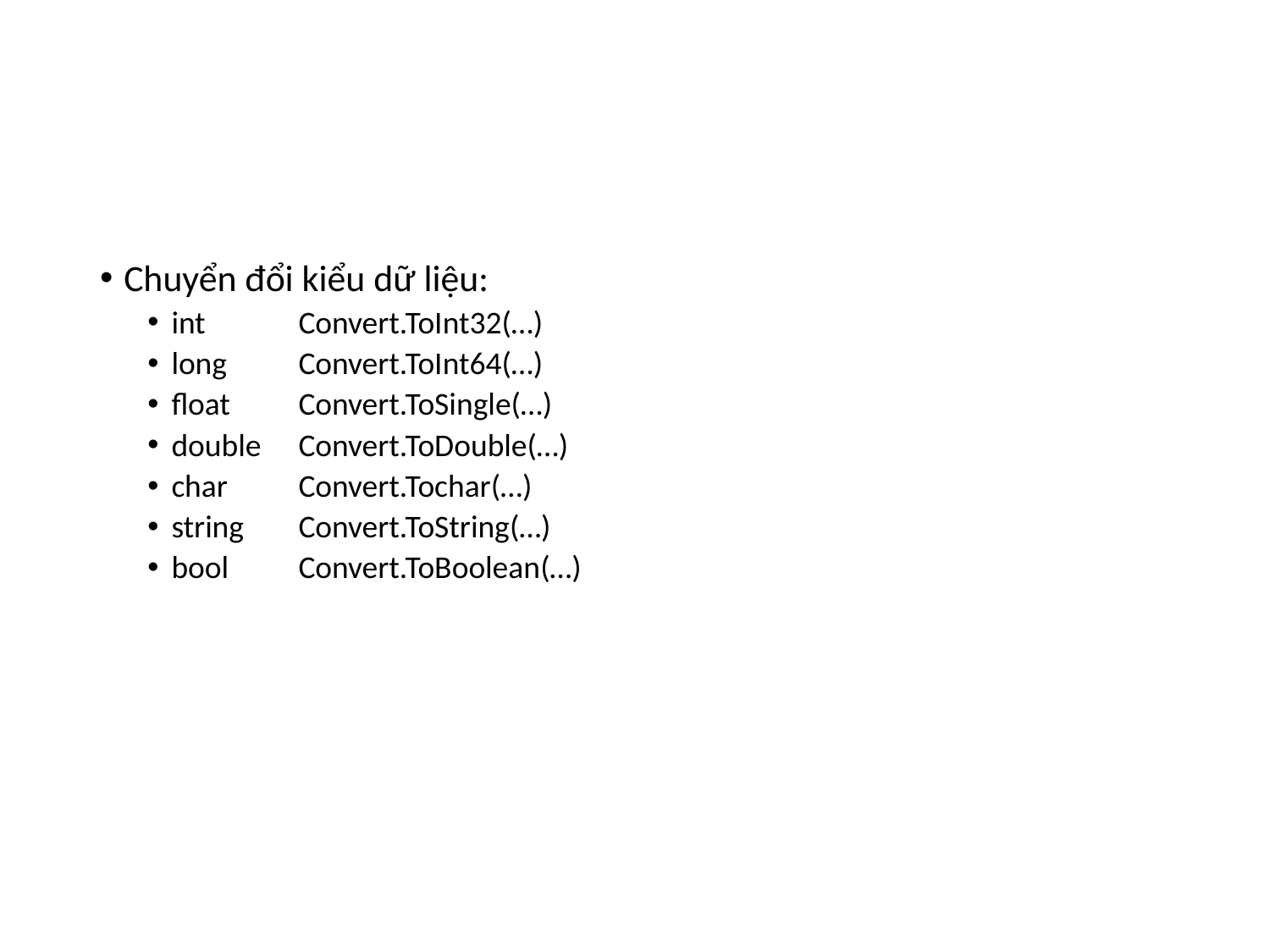

#
Chuyển đổi kiểu dữ liệu:
int	Convert.ToInt32(…)
long	Convert.ToInt64(…)
float	Convert.ToSingle(…)
double	Convert.ToDouble(…)
char	Convert.Tochar(…)
string	Convert.ToString(…)
bool	Convert.ToBoolean(…)